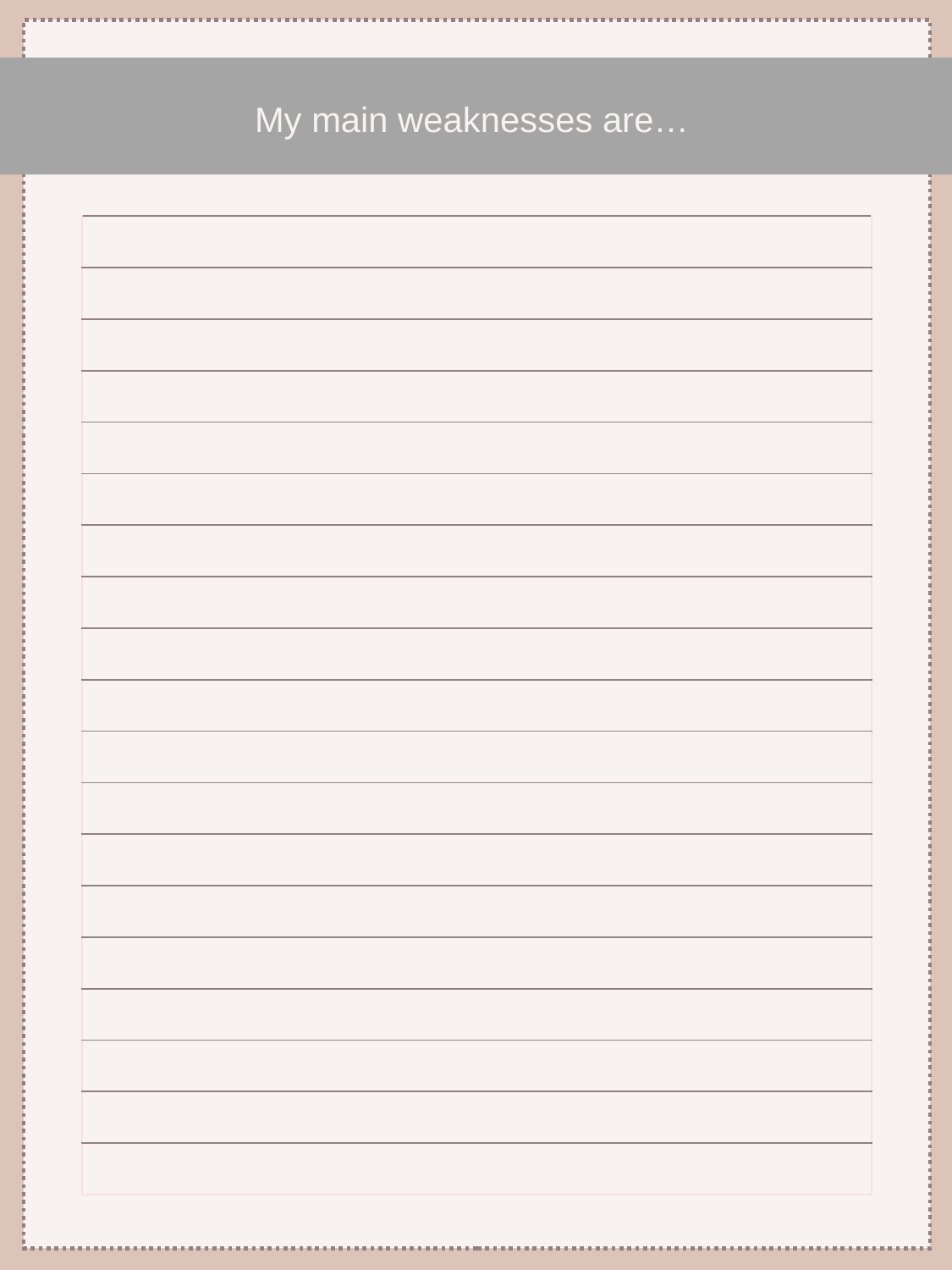

# My main weaknesses are…
|  |
| --- |
|  |
|  |
|  |
|  |
|  |
|  |
|  |
|  |
|  |
|  |
|  |
|  |
|  |
|  |
|  |
|  |
|  |
|  |